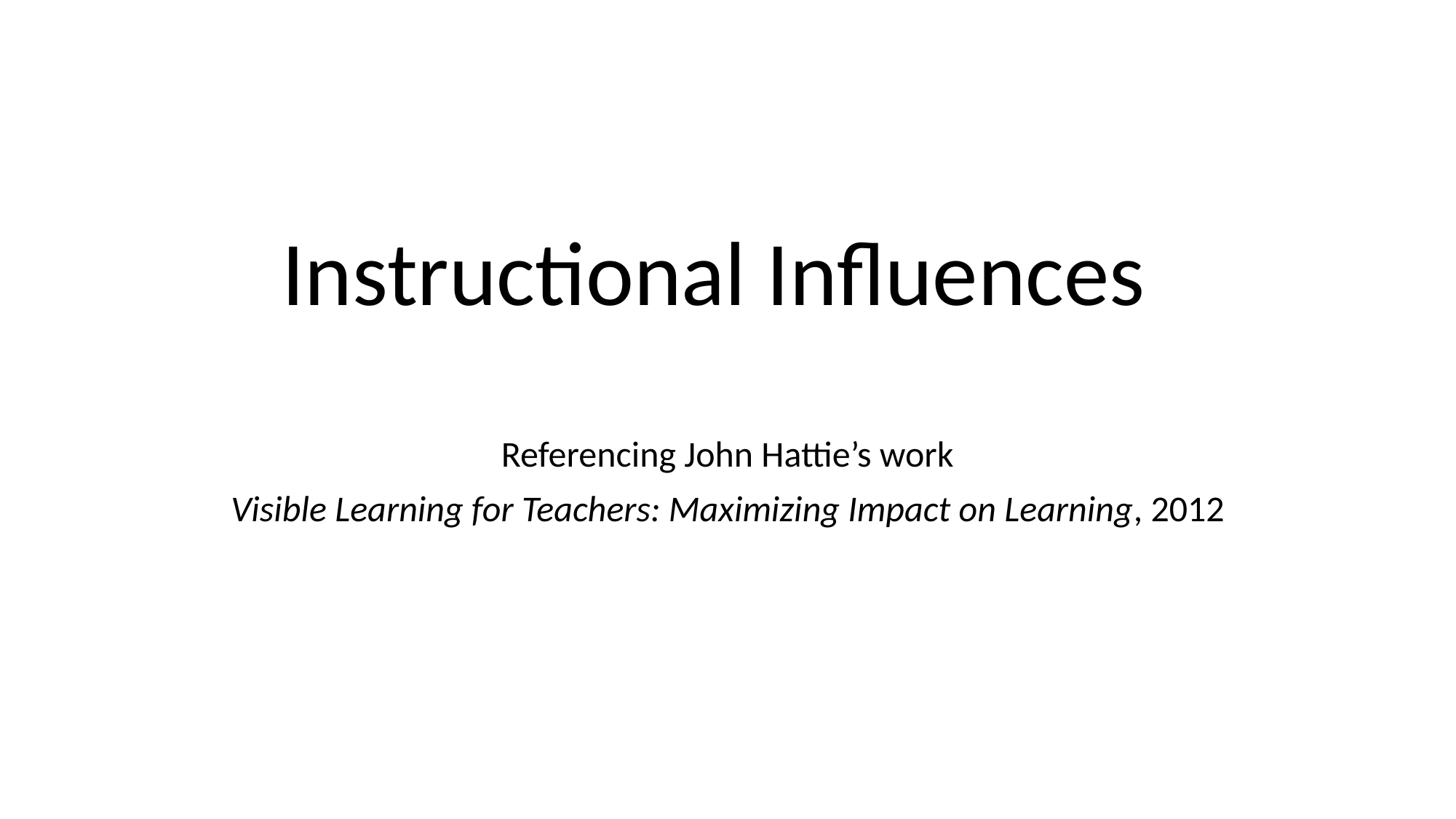

# Instructional Influences
Referencing John Hattie’s work
Visible Learning for Teachers: Maximizing Impact on Learning, 2012